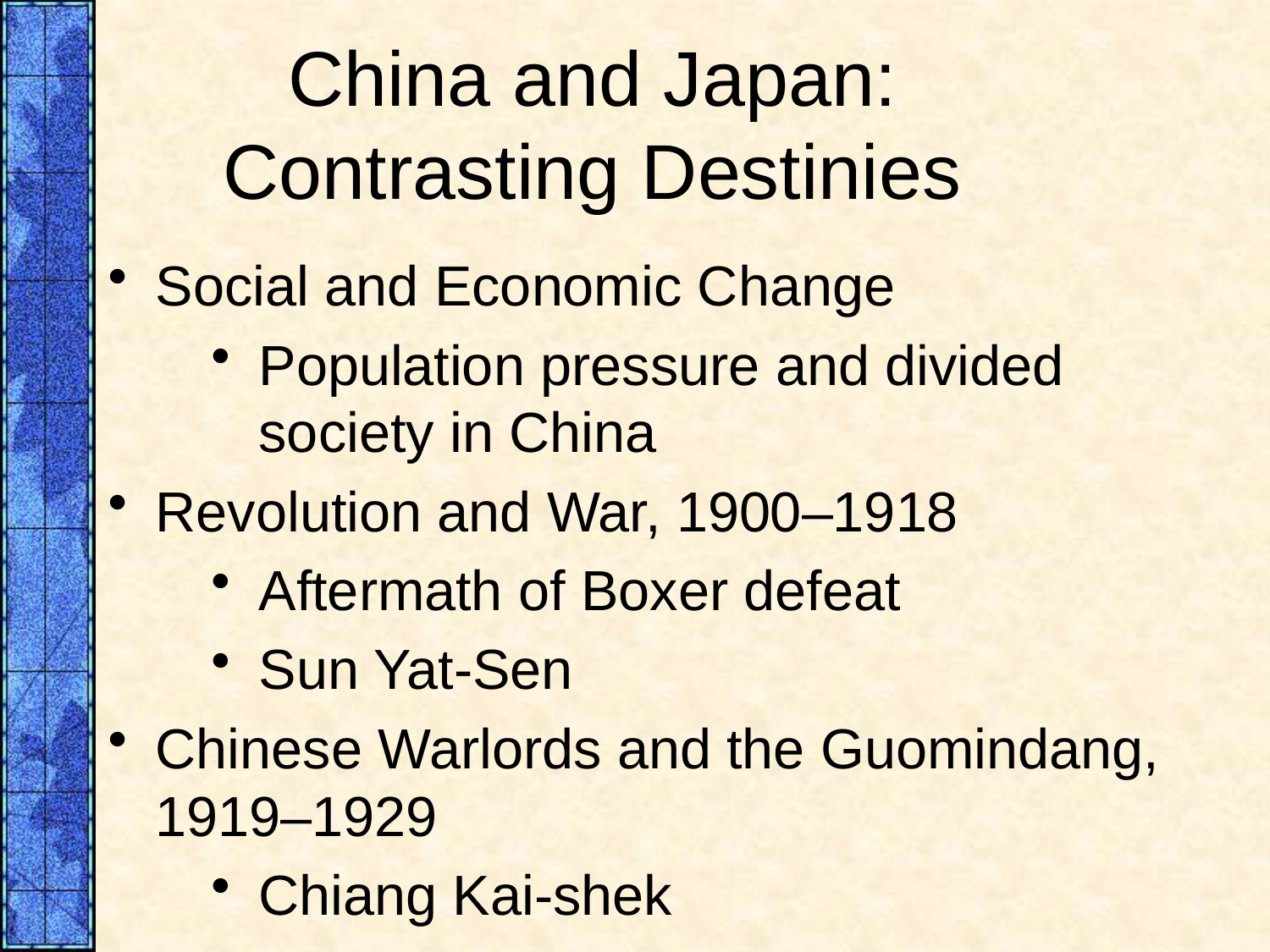

# China and Japan: Contrasting Destinies
Social and Economic Change
Population pressure and divided society in China
Revolution and War, 1900–1918
Aftermath of Boxer defeat
Sun Yat-Sen
Chinese Warlords and the Guomindang, 1919–1929
Chiang Kai-shek